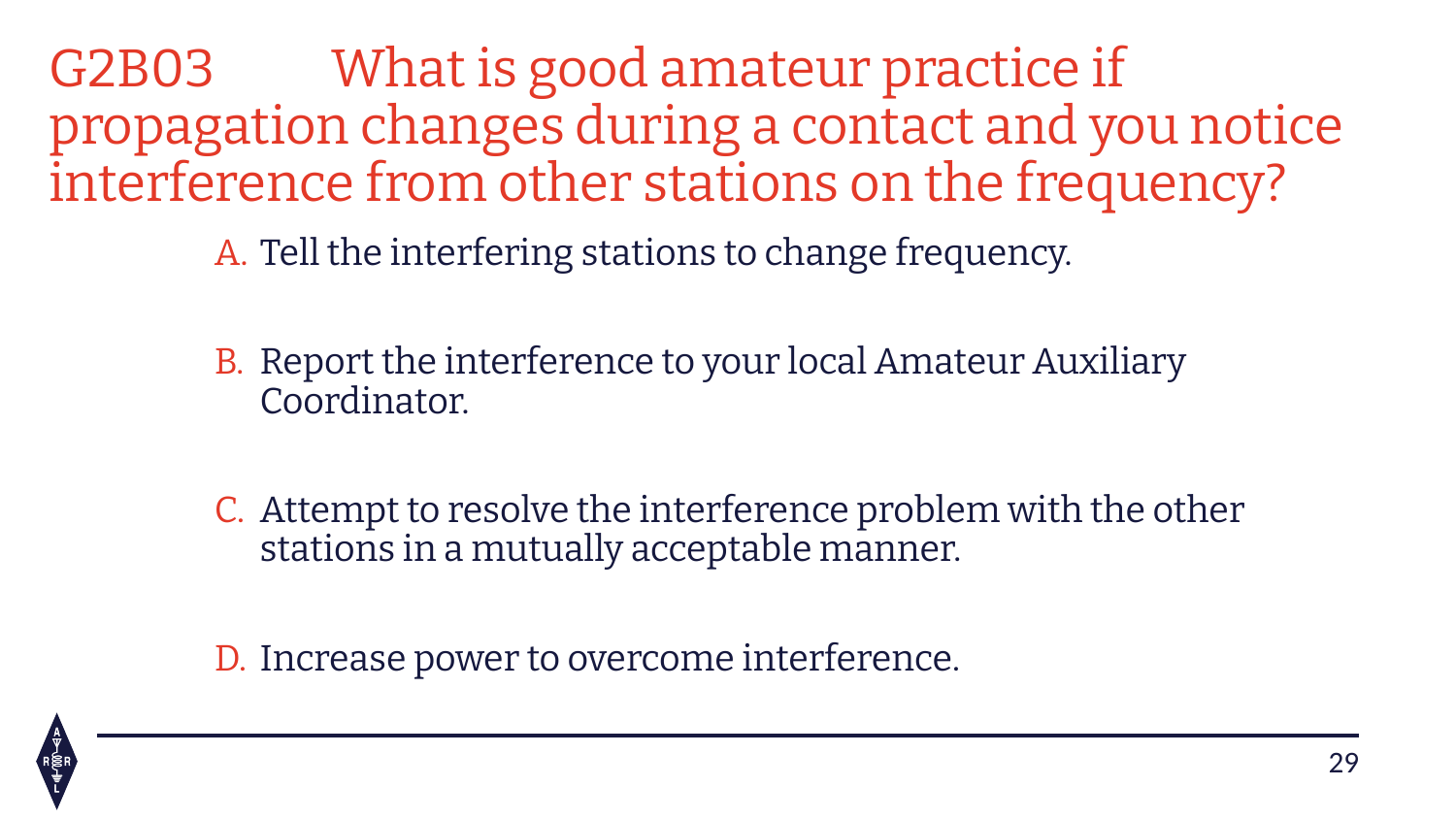

G2B03	What is good amateur practice if propagation changes during a contact and you notice interference from other stations on the frequency?
Tell the interfering stations to change frequency.

Report the interference to your local Amateur Auxiliary Coordinator.

Attempt to resolve the interference problem with the other stations in a mutually acceptable manner.

Increase power to overcome interference.
29